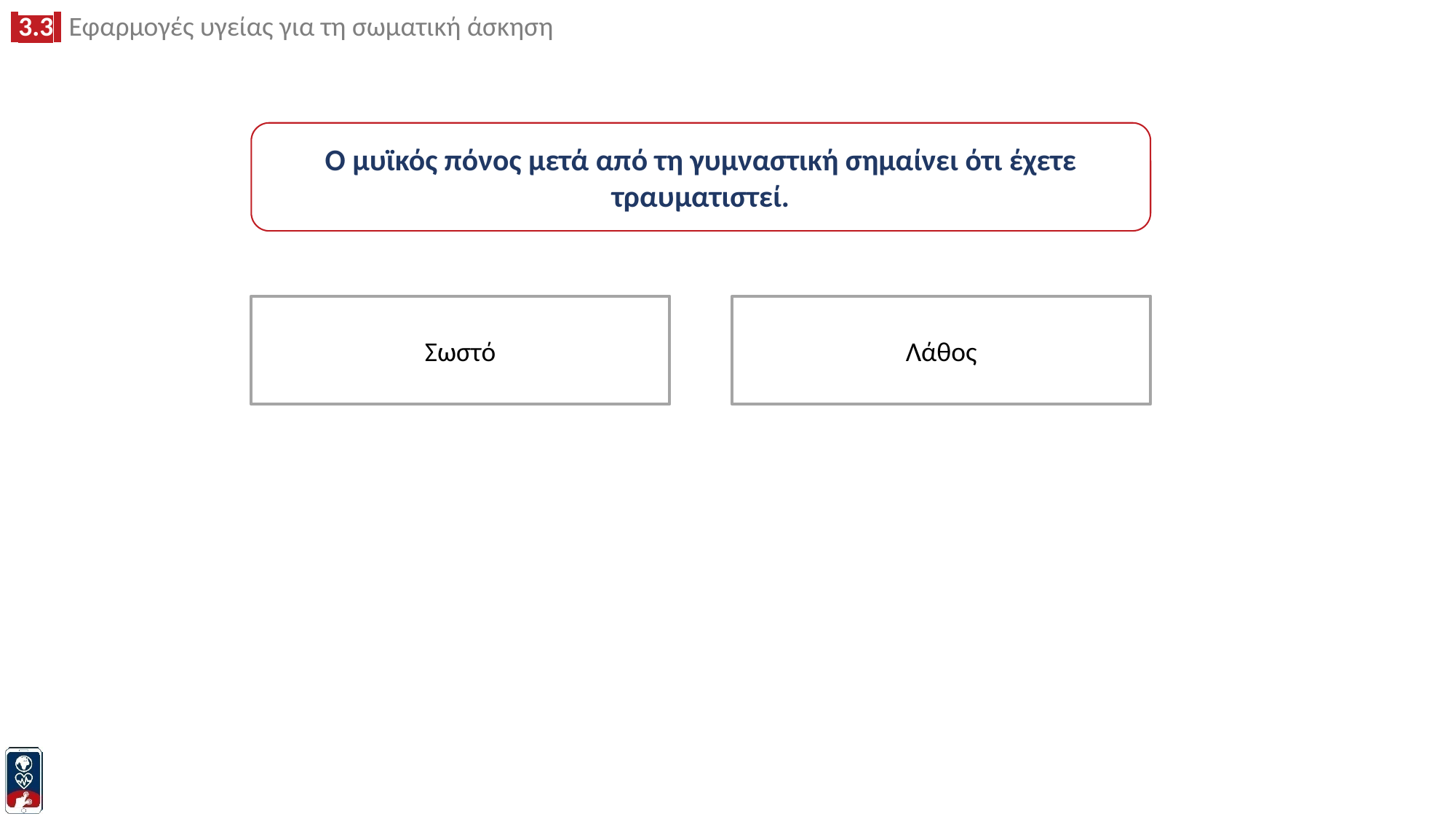

Ο μυϊκός πόνος μετά από τη γυμναστική σημαίνει ότι έχετε τραυματιστεί.
Λάθος
Σωστό